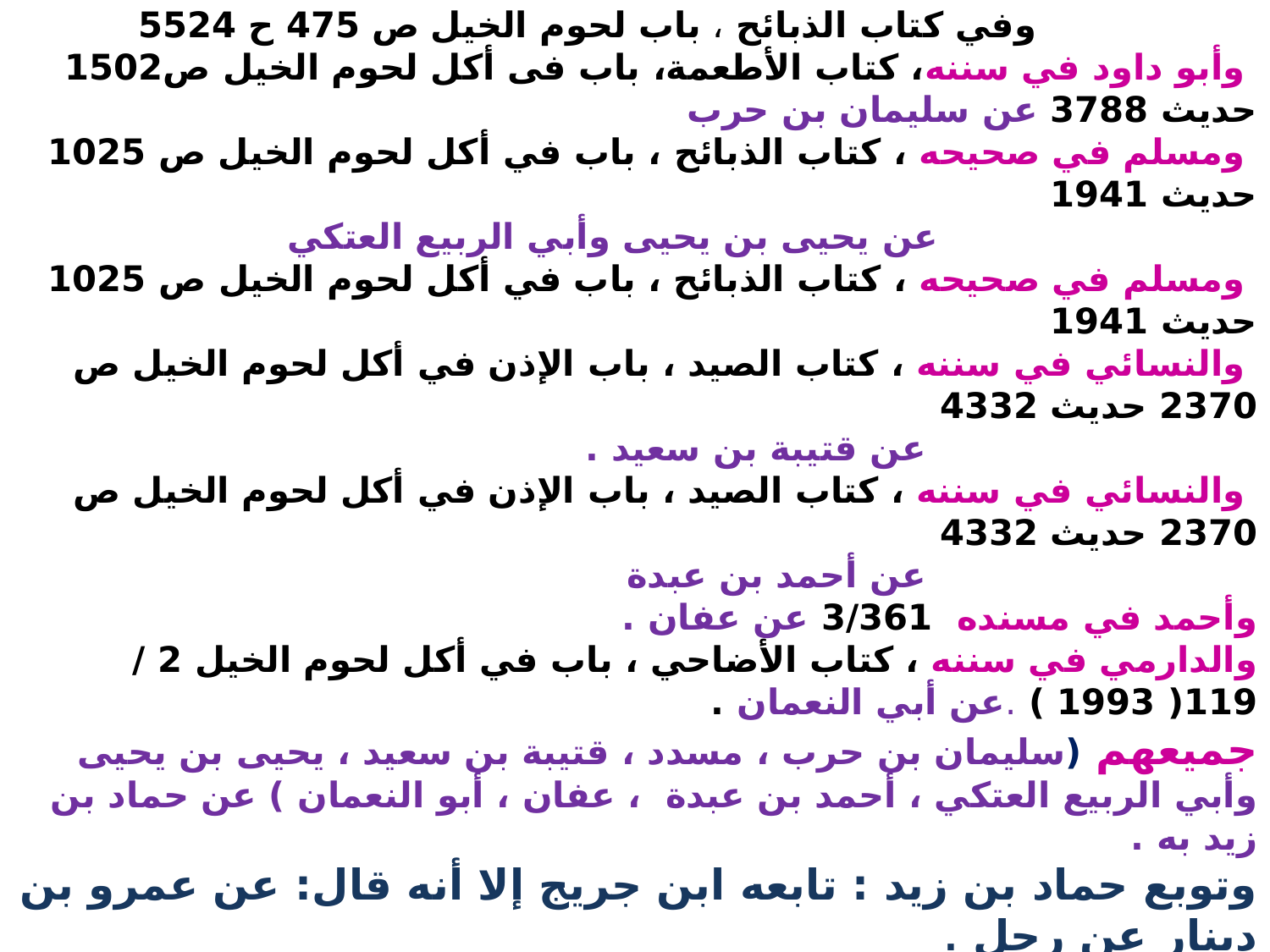

تخريج الحديث

أخرجه والبخاري في صحيحه ، كتاب الذبائح ، باب لحوم الخيل ص 475 ح 5519 عن مسدد
البخاري في صحيحه ، كتاب المغازي ، باب غزوة خيبر ص 346 حديث (4219) .
                  وفي كتاب الذبائح ، باب لحوم الخيل ص 475 ح 5524
 وأبو داود في سننه، كتاب الأطعمة، باب فى أكل لحوم الخيل ص1502 حديث 3788 عن سليمان بن حرب
 ومسلم في صحيحه ، كتاب الذبائح ، باب في أكل لحوم الخيل ص 1025 حديث 1941
                          عن يحيى بن يحيى وأبي الربيع العتكي
 ومسلم في صحيحه ، كتاب الذبائح ، باب في أكل لحوم الخيل ص 1025 حديث 1941
 والنسائي في سننه ، كتاب الصيد ، باب الإذن في أكل لحوم الخيل ص 2370 حديث 4332
                           عن قتيبة بن سعيد .
 والنسائي في سننه ، كتاب الصيد ، باب الإذن في أكل لحوم الخيل ص 2370 حديث 4332
                           عن أحمد بن عبدة
وأحمد في مسنده  3/361 عن عفان .
والدارمي في سننه ، كتاب الأضاحي ، باب في أكل لحوم الخيل 2 / 119( 1993 ) .عن أبي النعمان .
جميعهم (سليمان بن حرب ، مسدد ، قتيبة بن سعيد ، يحيى بن يحيى وأبي الربيع العتكي ، أحمد بن عبدة  ، عفان ، أبو النعمان ) عن حماد بن زيد به .
وتوبع حماد بن زيد : تابعه ابن جريج إلا أنه قال: عن عمرو بن دينار عن رجل .
أخرجه أبو داود في سننه ، كتاب الأطعمة ،  باب فى أكل لحوم الخيل ص1504 حديث 3808
عن إبرهيم بن الحسن المصيصي عن حجاج بن محمد عن ابن جريج عن عمرو بن دينار عن رجل
عن جابر به بمثله .